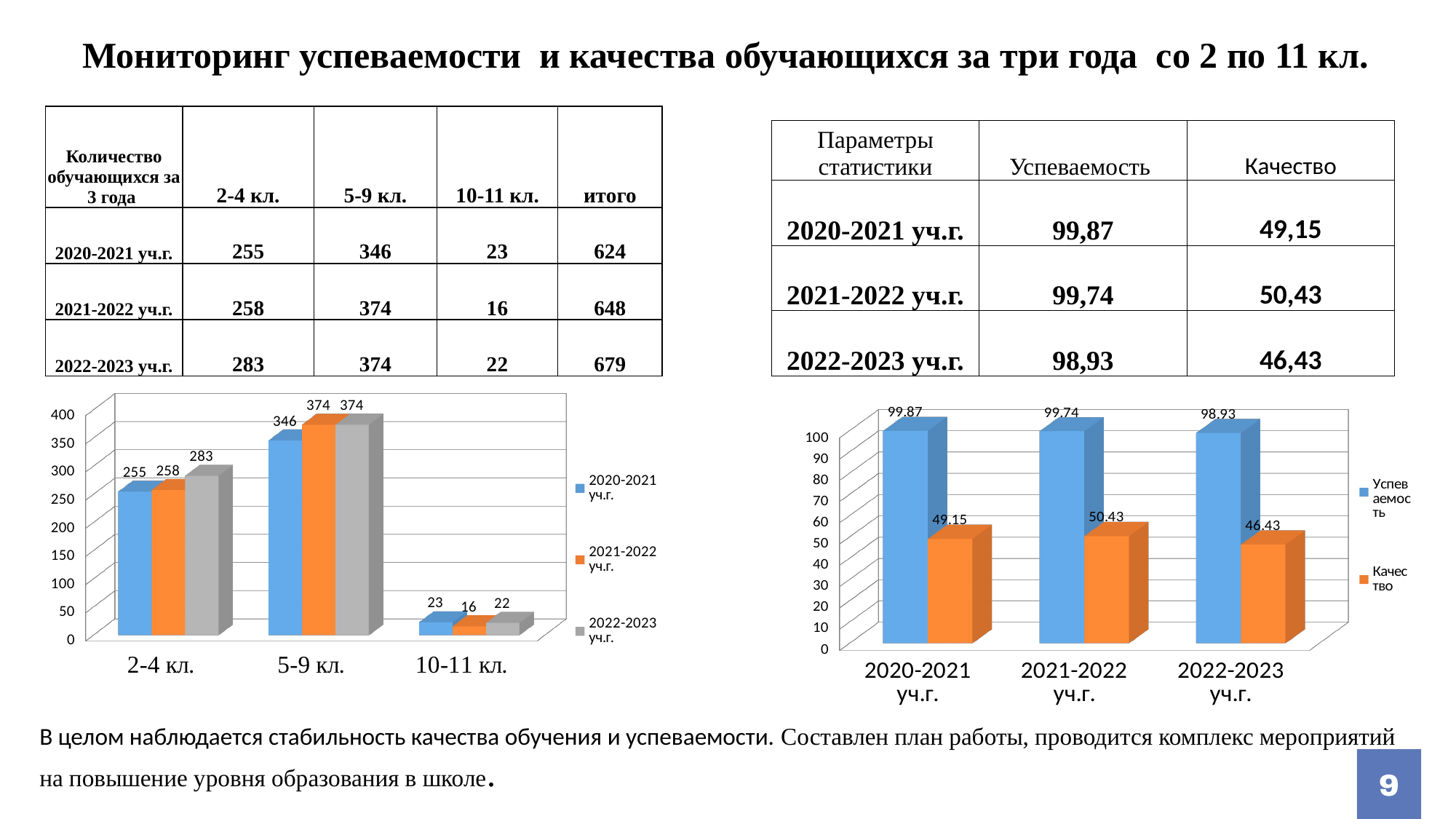

# Мониторинг успеваемости  и качества обучающихся за три года  со 2 по 11 кл.
| Количество обучающихся за 3 года | 2-4 кл. | 5-9 кл. | 10-11 кл. | итого |
| --- | --- | --- | --- | --- |
| 2020-2021 уч.г. | 255 | 346 | 23 | 624 |
| 2021-2022 уч.г. | 258 | 374 | 16 | 648 |
| 2022-2023 уч.г. | 283 | 374 | 22 | 679 |
| Параметры статистики | Успеваемость | Качество |
| --- | --- | --- |
| 2020-2021 уч.г. | 99,87 | 49,15 |
| 2021-2022 уч.г. | 99,74 | 50,43 |
| 2022-2023 уч.г. | 98,93 | 46,43 |

[unsupported chart]

[unsupported chart]

В целом наблюдается стабильность качества обучения и успеваемости. Составлен план работы, проводится комплекс мероприятий на повышение уровня образования в школе.
9